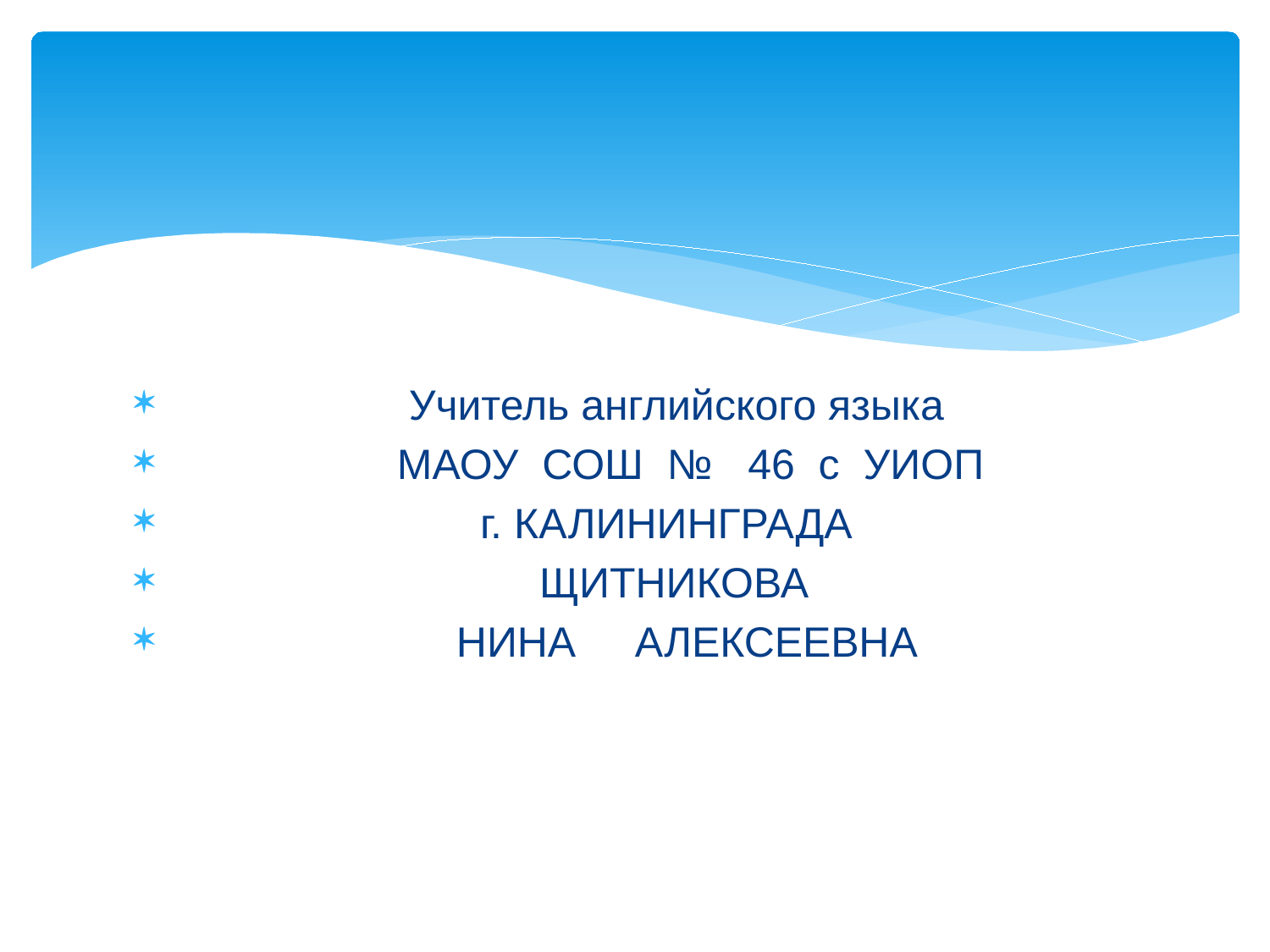

#
                    Учитель английского языка
                   МАОУ  СОШ  №   46  с  УИОП
                          г. КАЛИНИНГРАДА
                               ЩИТНИКОВА
                        НИНА     АЛЕКСЕЕВНА